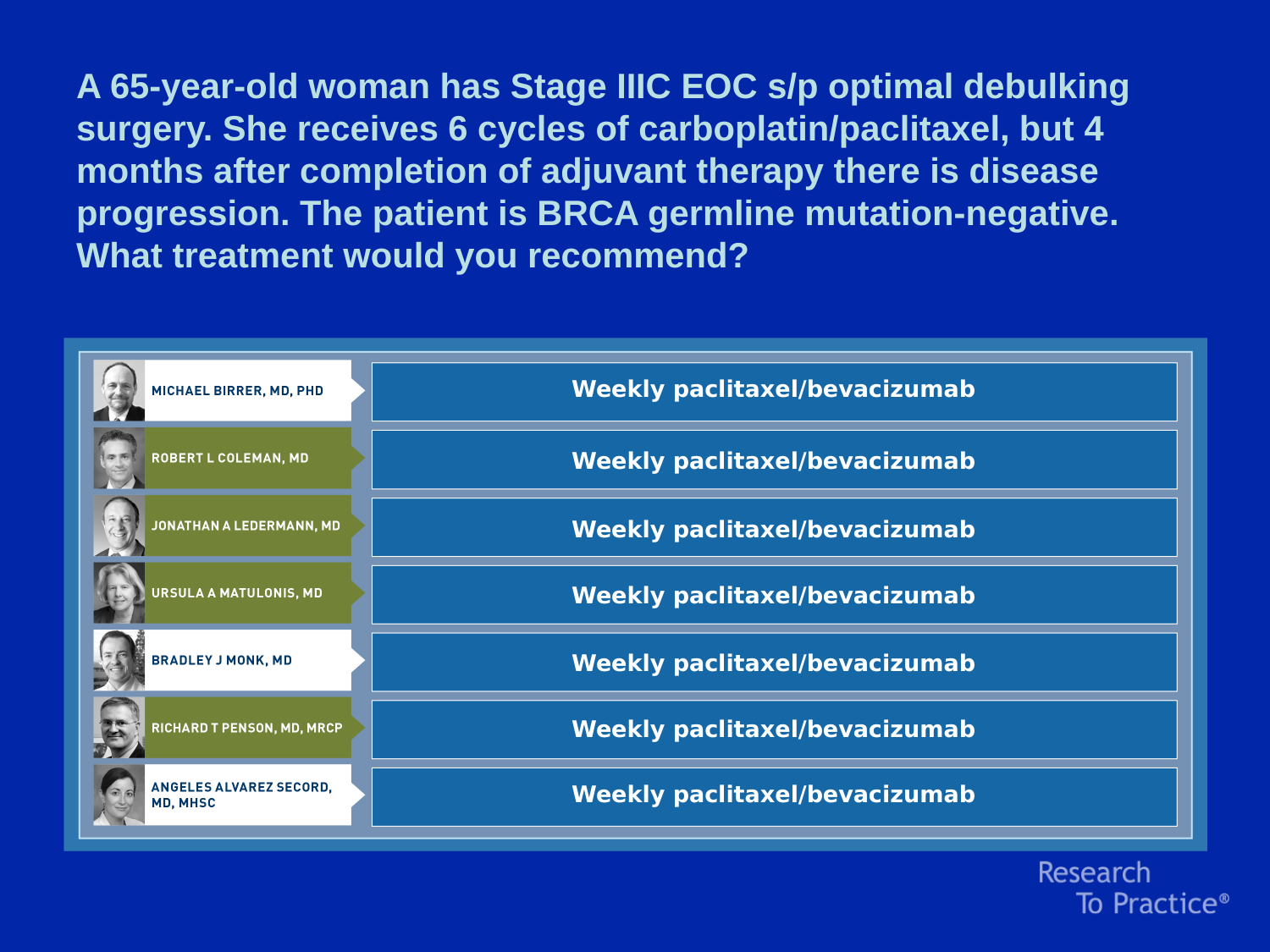

A 65-year-old woman has Stage IIIC EOC s/p optimal debulking surgery. She receives 6 cycles of carboplatin/paclitaxel, but 4 months after completion of adjuvant therapy there is disease progression. The patient is BRCA germline mutation-negative. What treatment would you recommend?
Weekly paclitaxel/bevacizumab
Weekly paclitaxel/bevacizumab
Weekly paclitaxel/bevacizumab
Weekly paclitaxel/bevacizumab
Weekly paclitaxel/bevacizumab
Weekly paclitaxel/bevacizumab
Weekly paclitaxel/bevacizumab